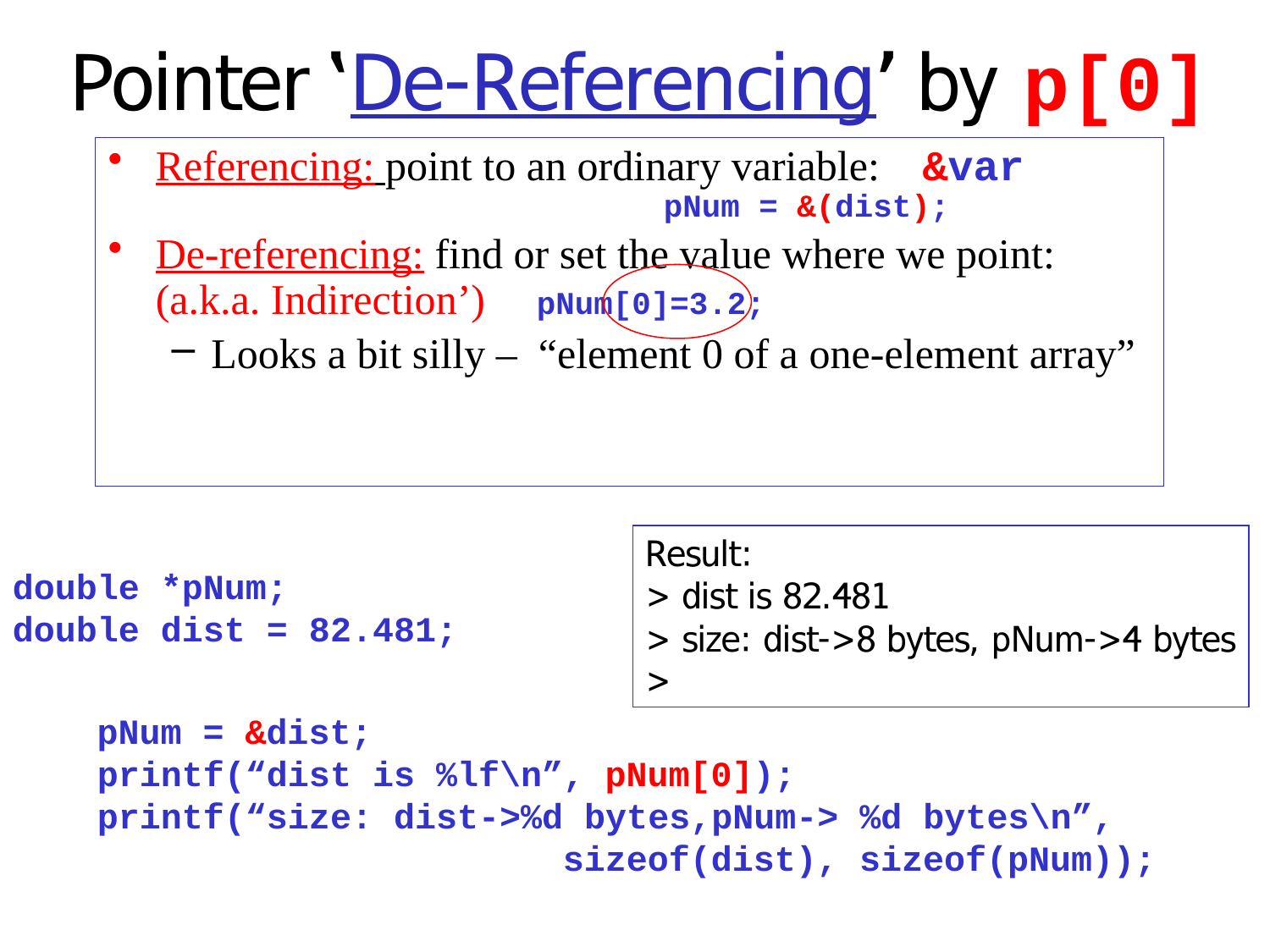

# Pointer ‘De-Referencing’ by p[0]
Referencing: point to an ordinary variable:    &var
				pNum = &(dist);
De-referencing: find or set the value where we point:
(a.k.a. Indirection’) 	pNum[0]=3.2;
Looks a bit silly –  “element 0 of a one-element array”

Result:
> dist is 82.481
> size: dist->8 bytes, pNum->4 bytes
>
double *pNum;
double dist = 82.481;
    pNum = &dist;
    printf(“dist is %lf\n”, pNum[0]);
    printf(“size: dist->%d bytes,pNum-> %d bytes\n”,
				  sizeof(dist), sizeof(pNum));